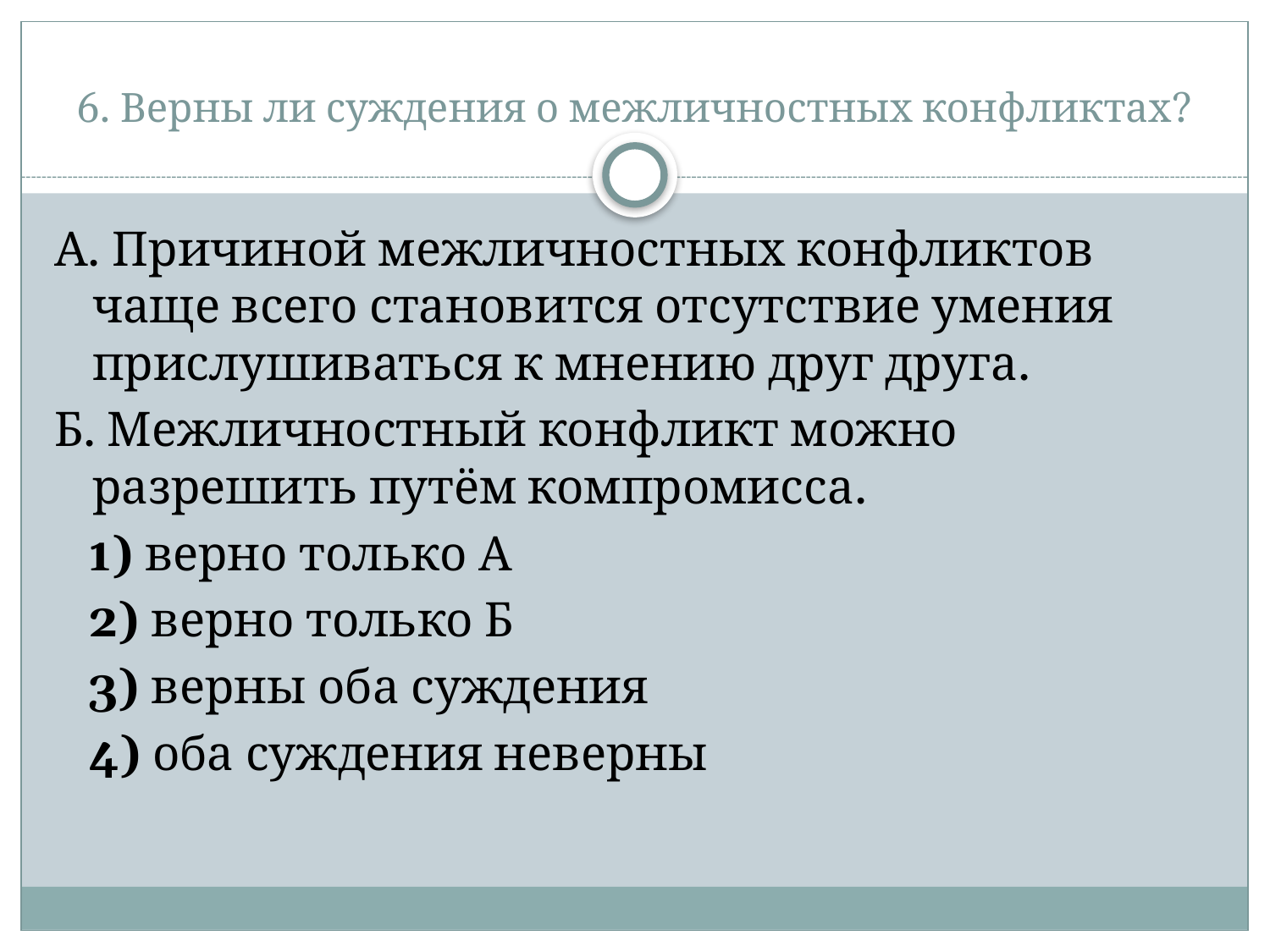

# 6. Верны ли суждения о межличностных конфликтах?
А. Причиной межличностных конфликтов чаще всего становится отсутствие умения прислушиваться к мнению друг друга.
Б. Межличностный конфликт можно разрешить путём компромисса.
   1) верно только А
   2) верно только Б
   3) верны оба суждения
   4) оба суждения неверны